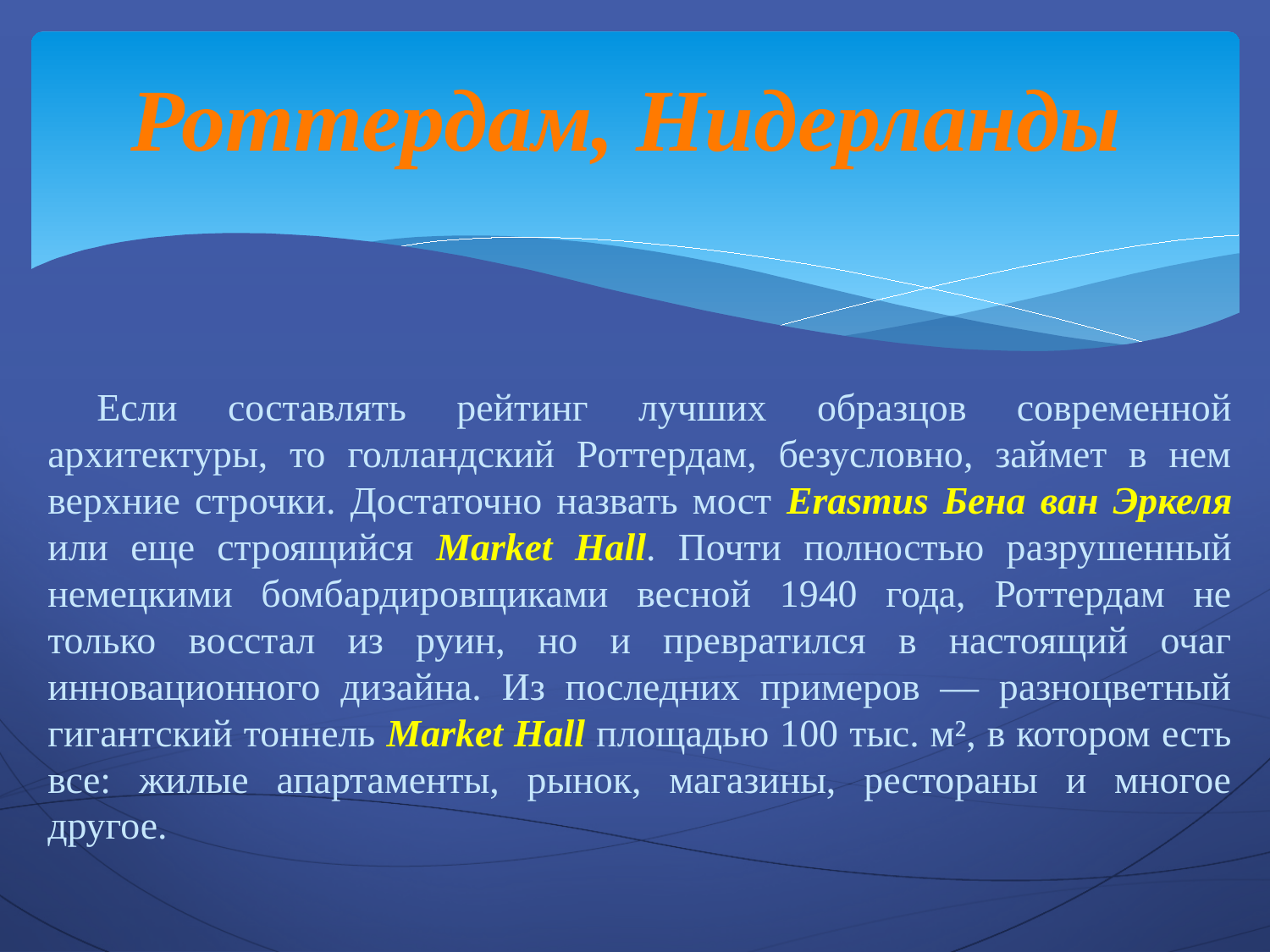

Роттердам, Нидерланды
Если составлять рейтинг лучших образцов современной архитектуры, то голландский Роттердам, безусловно, займет в нем верхние строчки. Достаточно назвать мост Erasmus Бена ван Эркеля или еще строящийся Market Hall. Почти полностью разрушенный немецкими бомбардировщиками весной 1940 года, Роттердам не только восстал из руин, но и превратился в настоящий очаг инновационного дизайна. Из последних примеров — разноцветный гигантский тоннель Market Hall площадью 100 тыс. м², в котором есть все: жилые апартаменты, рынок, магазины, рестораны и многое другое.